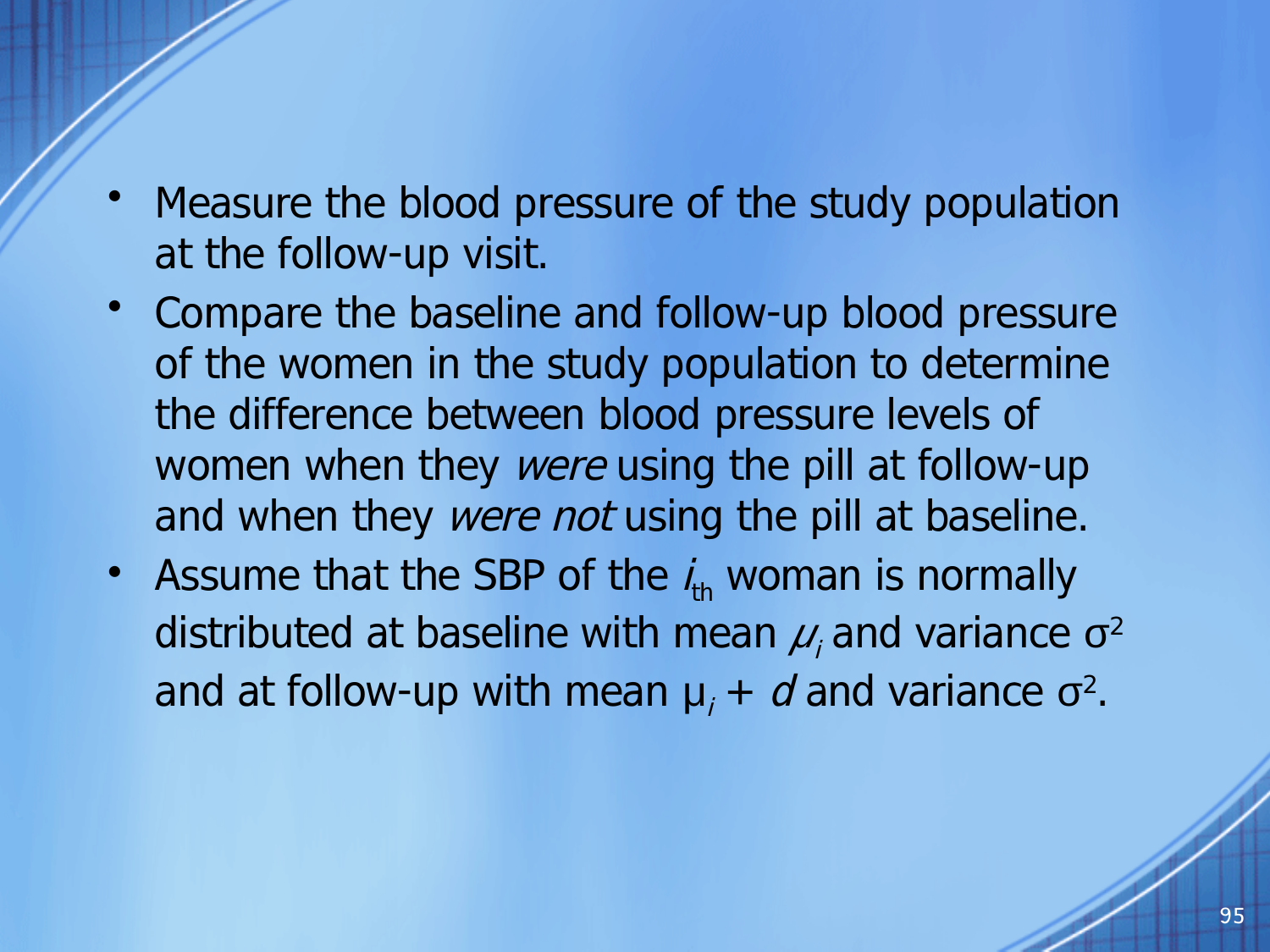

Measure the blood pressure of the study population at the follow-up visit.
Compare the baseline and follow-up blood pressure of the women in the study population to determine the difference between blood pressure levels of women when they were using the pill at follow-up and when they were not using the pill at baseline.
Assume that the SBP of the ith woman is normally distributed at baseline with mean μi and variance σ2 and at follow-up with mean μi + d and variance σ2.

95